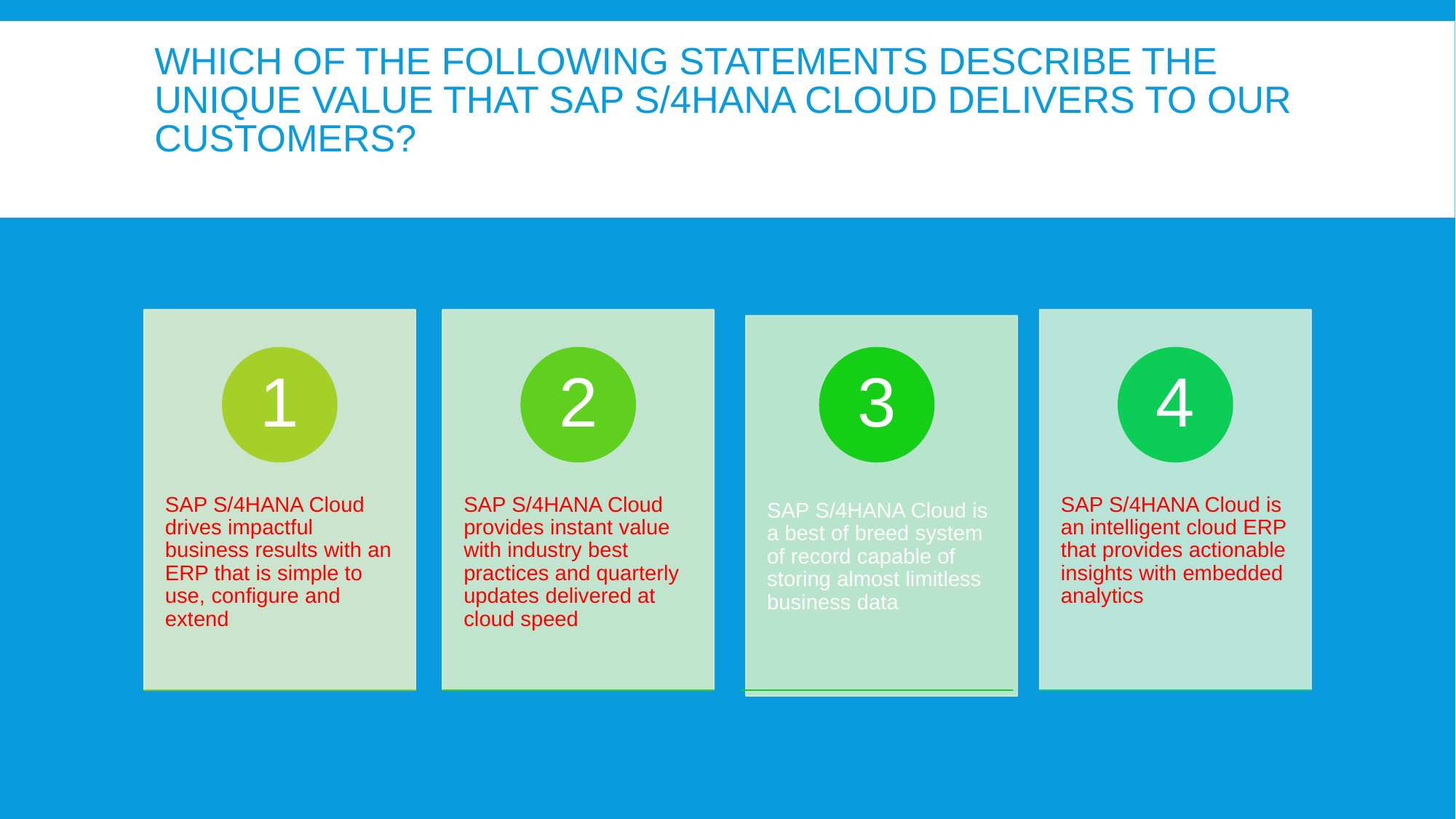

# Which of the following statements describe the unique value that SAP S/4HANA Cloud delivers to our customers?
SAP S/4HANA Cloud drives impactful business results with an ERP that is simple to use, configure and extend
1
SAP S/4HANA Cloud provides instant value with industry best practices and quarterly updates delivered at cloud speed
2
SAP S/4HANA Cloud is a best of breed system of record capable of storing almost limitless business data
3
SAP S/4HANA Cloud is an intelligent cloud ERP that provides actionable insights with embedded analytics
4